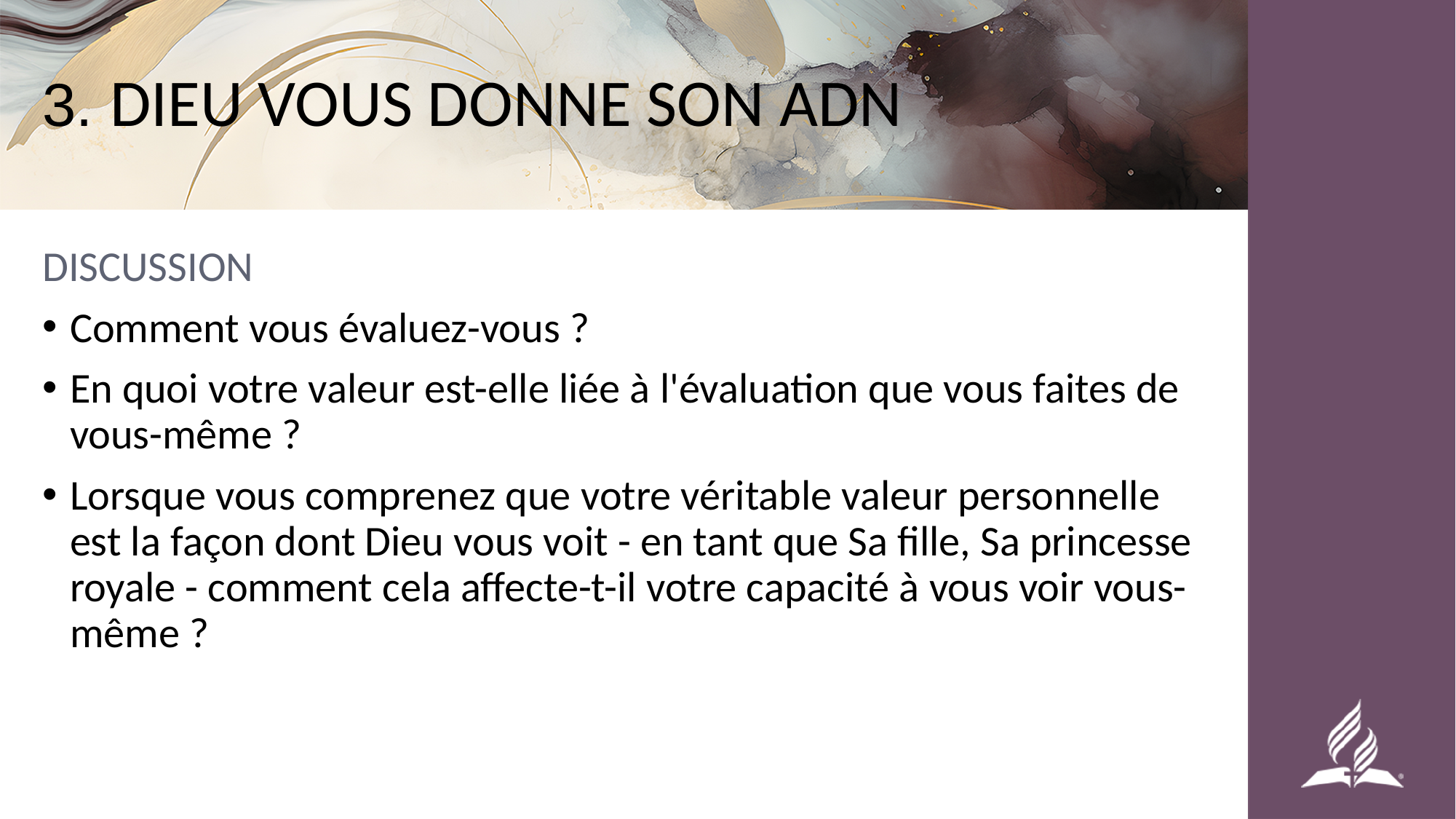

# 3. DIEU VOUS DONNE SON ADN
DISCUSSION
Comment vous évaluez-vous ?
En quoi votre valeur est-elle liée à l'évaluation que vous faites de vous-même ?
Lorsque vous comprenez que votre véritable valeur personnelle est la façon dont Dieu vous voit - en tant que Sa fille, Sa princesse royale - comment cela affecte-t-il votre capacité à vous voir vous-même ?